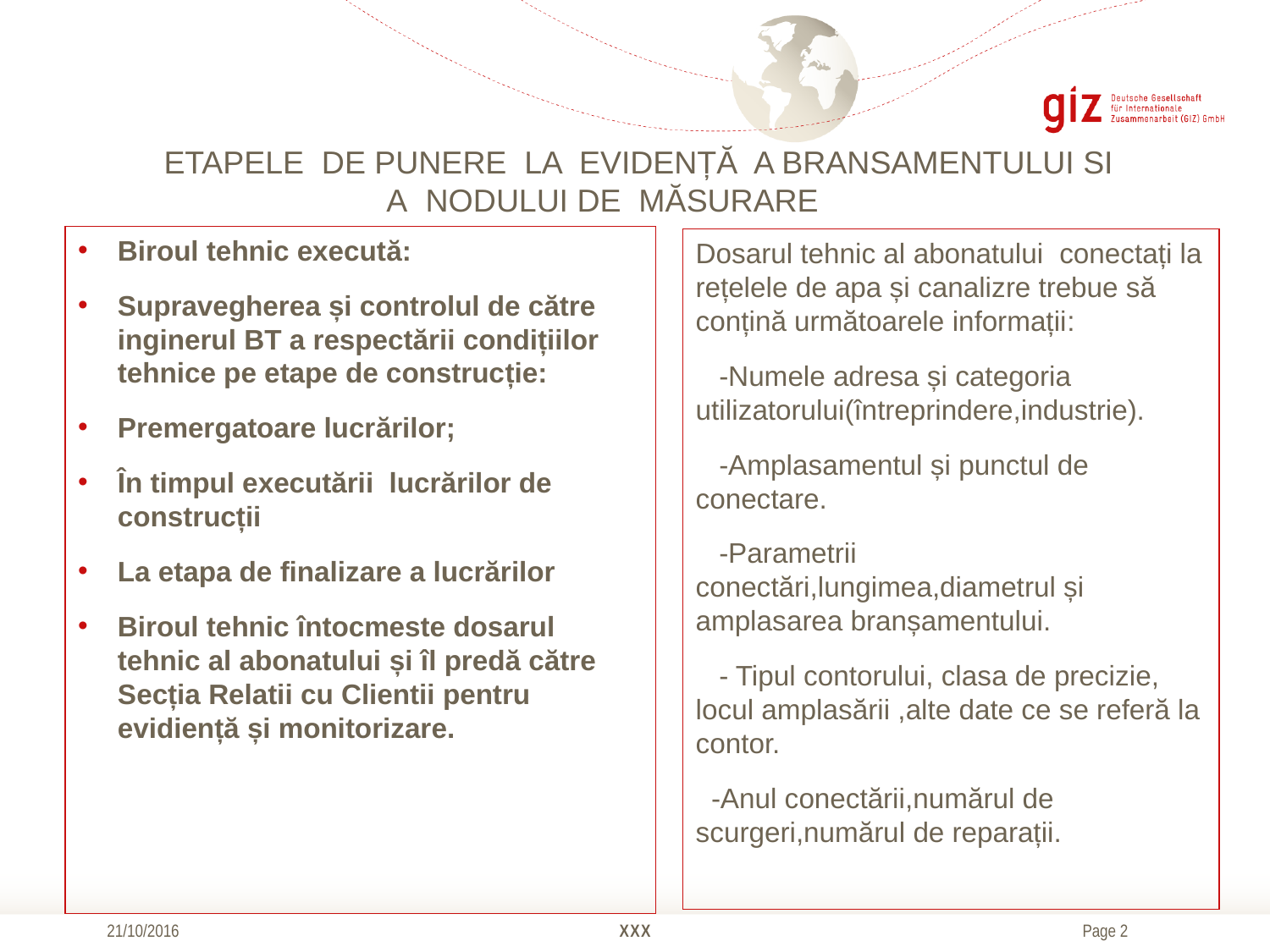

# ETAPELE  DE PUNERE  LA  EVIDENȚĂ  A BRANSAMENTULUI SI A  NODULUI DE  MĂSURARE
Biroul tehnic execută:
Supravegherea și controlul de către inginerul BT a respectării condițiilor tehnice pe etape de construcție:
Premergatoare lucrărilor;
În timpul executării  lucrărilor de construcții
La etapa de finalizare a lucrărilor
Biroul tehnic întocmeste dosarul tehnic al abonatului și îl predă către Secția Relatii cu Clientii pentru evidiență și monitorizare.
Dosarul tehnic al abonatului  conectați la rețelele de apa și canalizre trebue să conțină următoarele informații:
   -Numele adresa și categoria utilizatorului(întreprindere,industrie).
   -Amplasamentul și punctul de conectare.
   -Parametrii conectări,lungimea,diametrul și amplasarea branșamentului.
   - Tipul contorului, clasa de precizie, locul amplasării ,alte date ce se referă la contor.
  -Anul conectării,numărul de scurgeri,numărul de reparații.

21/10/2016
XXX